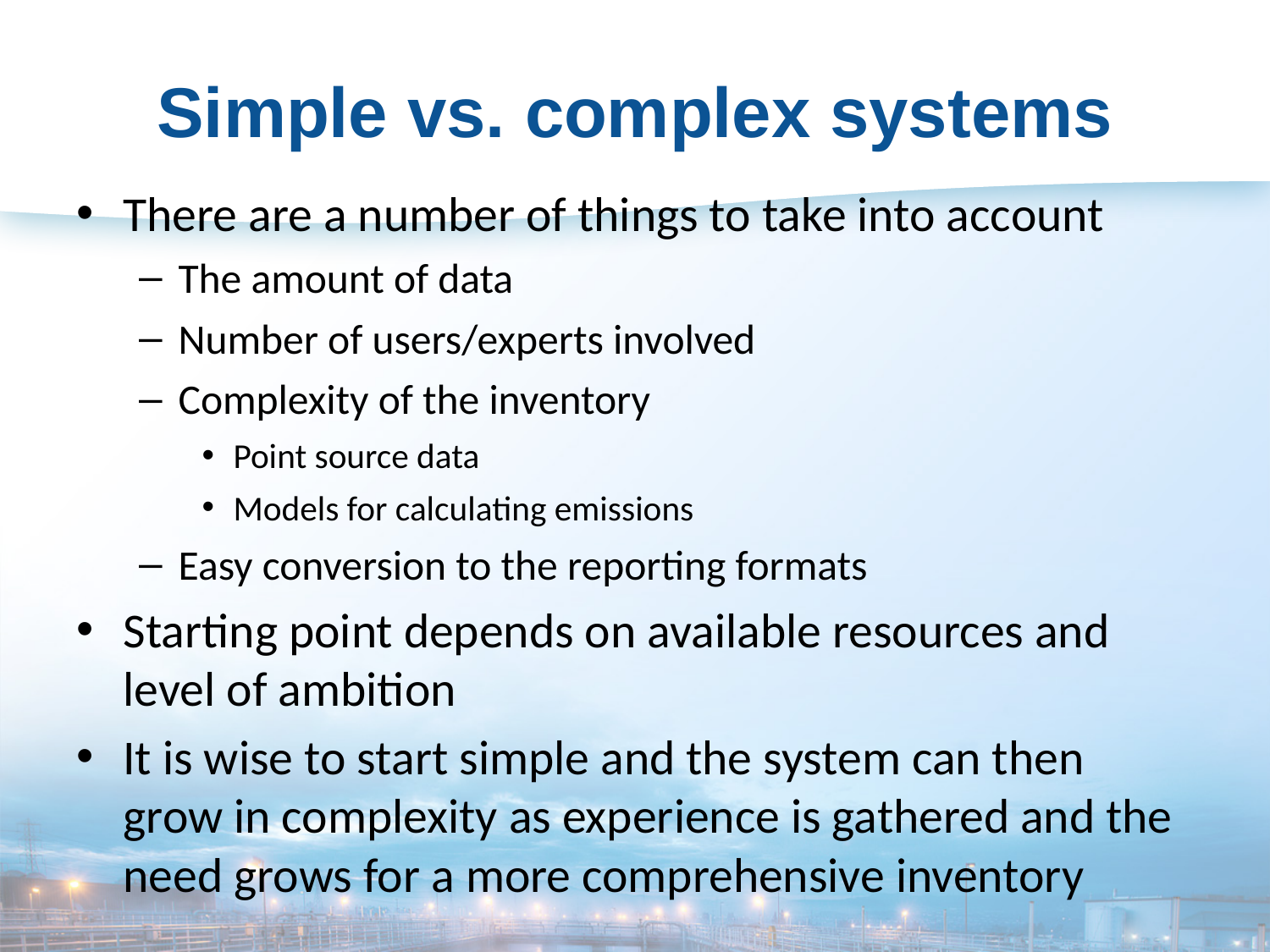

# Simple vs. complex systems
There are a number of things to take into account
The amount of data
Number of users/experts involved
Complexity of the inventory
Point source data
Models for calculating emissions
Easy conversion to the reporting formats
Starting point depends on available resources and level of ambition
It is wise to start simple and the system can then grow in complexity as experience is gathered and the need grows for a more comprehensive inventory